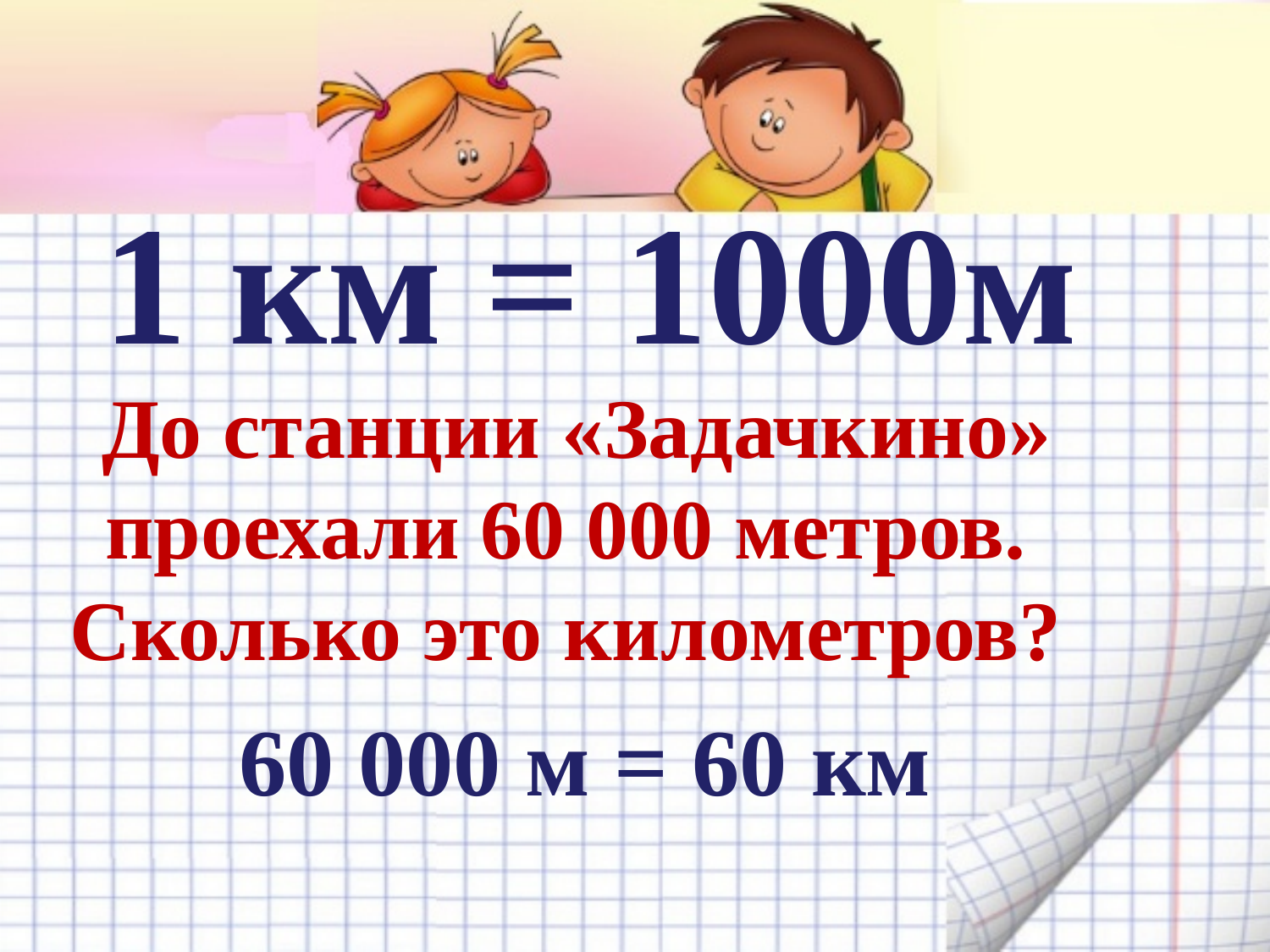

1 км = 1000м
 До станции «Задачкино» проехали 60 000 метров. Сколько это километров?
60 000 м = 60 км